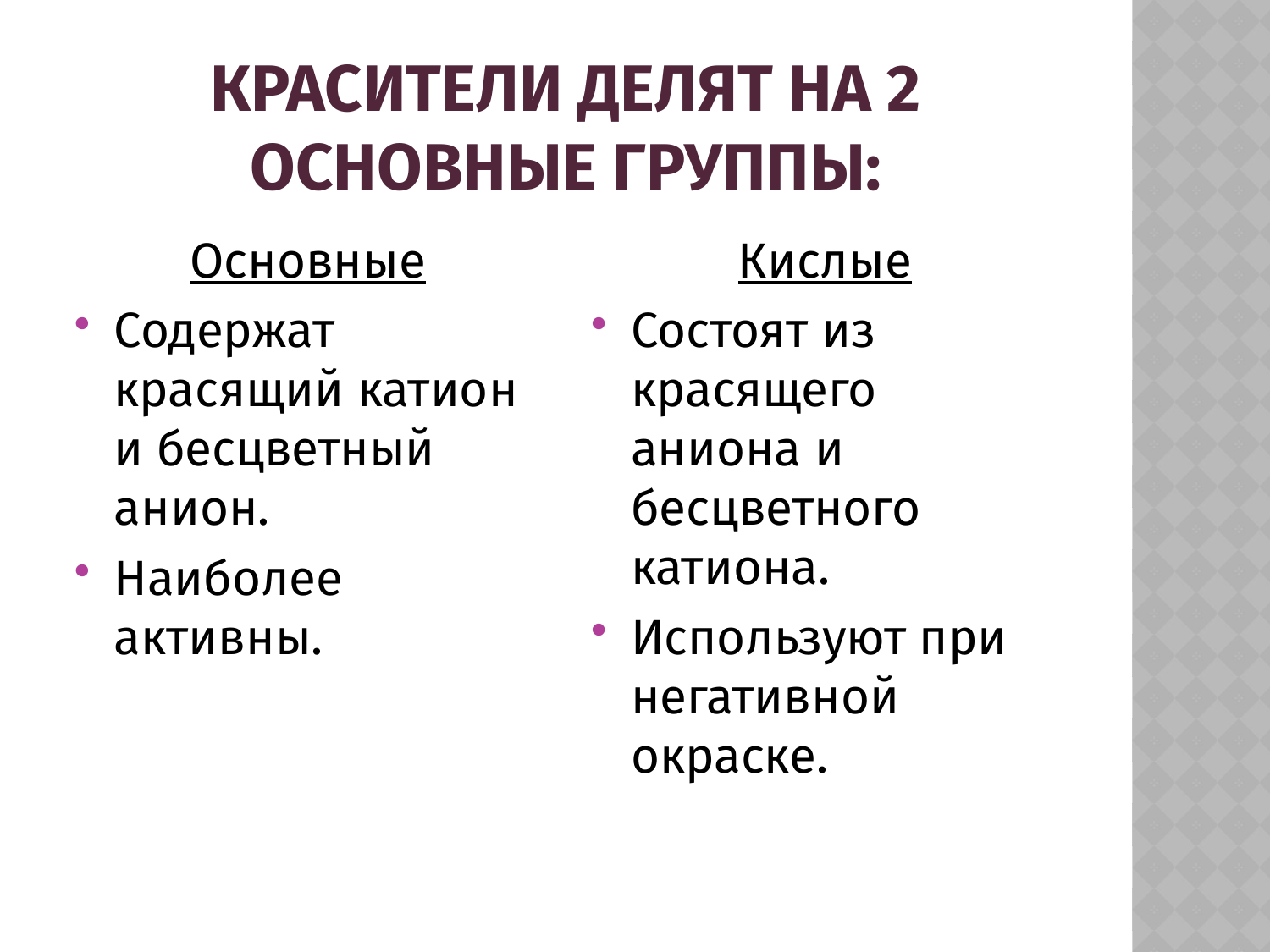

# Красители делят на 2 основные группы:
Основные
Содержат красящий катион и бесцветный анион.
Наиболее активны.
Кислые
Состоят из красящего аниона и бесцветного катиона.
Используют при негативной окраске.